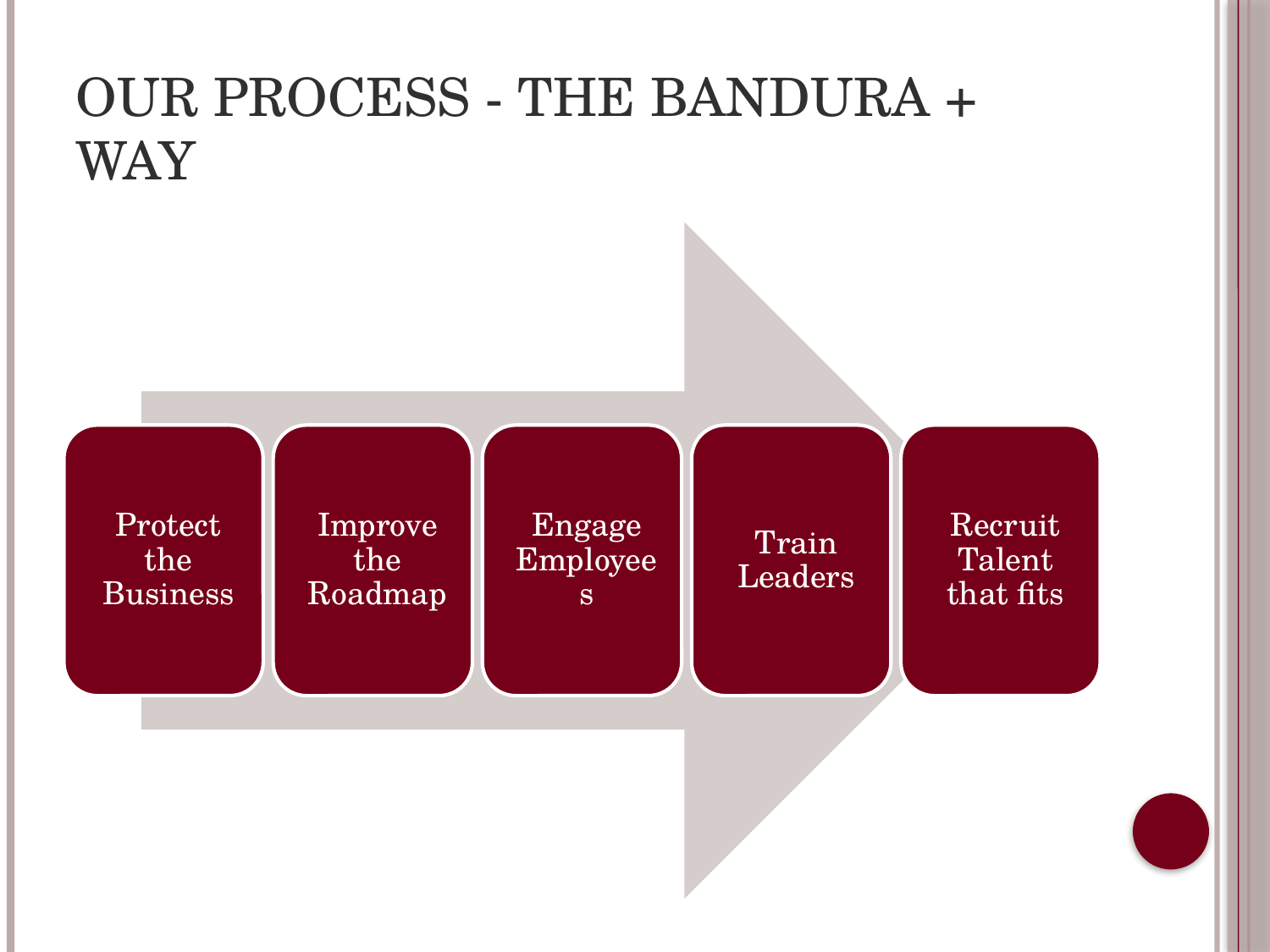

# Our Process - The Bandura + Way
Protect the Business
Improve the Roadmap
Engage Employees
Train Leaders
Recruit Talent that fits